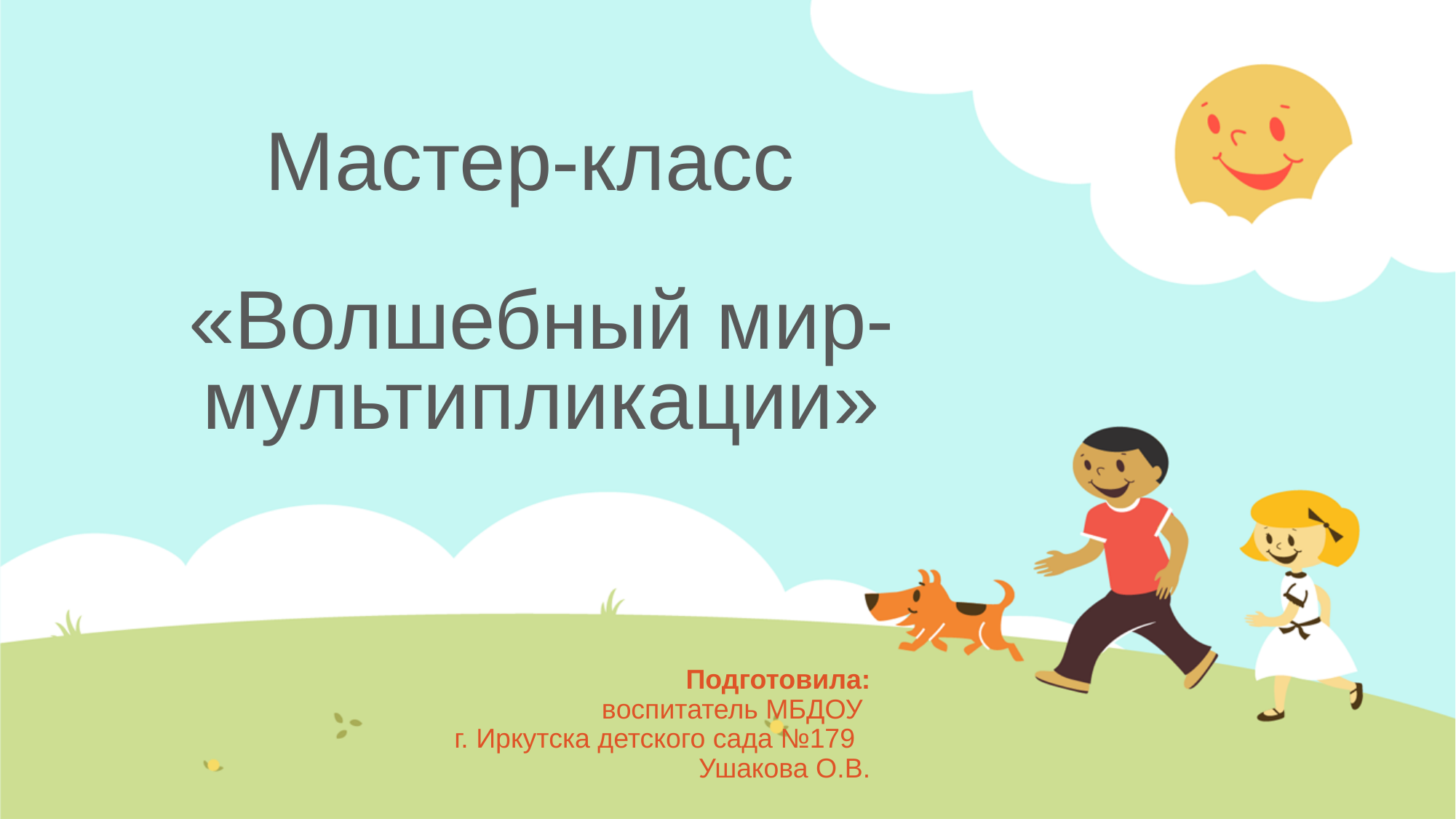

# Мастер-класс «Волшебный мир- мультипликации»
Подготовила:
воспитатель МБДОУ
г. Иркутска детского сада №179
  		Ушакова О.В.